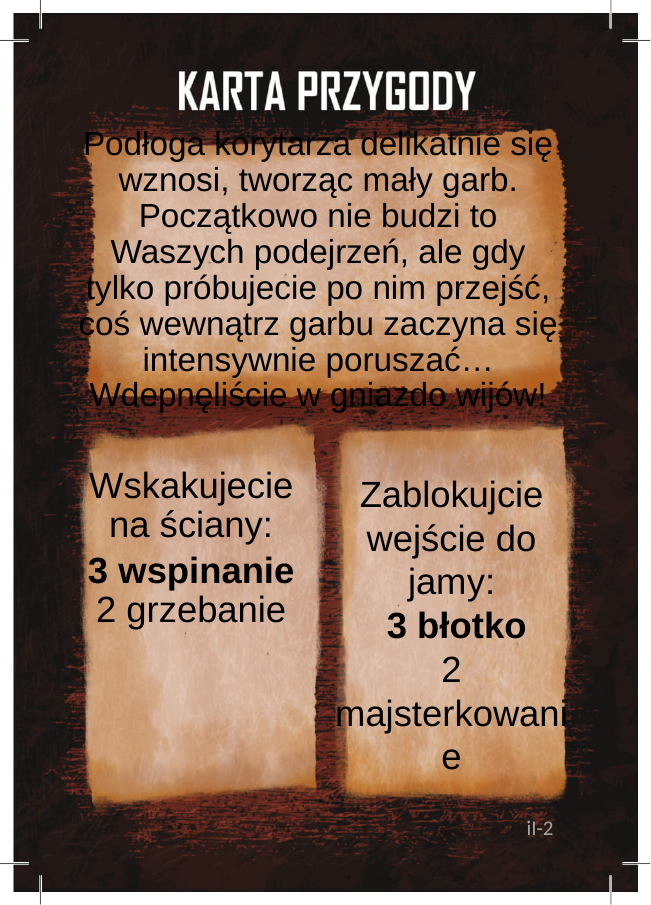

# Podłoga korytarza delikatnie się wznosi, tworząc mały garb. Początkowo nie budzi to Waszych podejrzeń, ale gdy tylko próbujecie po nim przejść, coś wewnątrz garbu zaczyna się intensywnie poruszać… Wdepnęliście w gniazdo wijów!
Wskakujecie na ściany:
3 wspinanie
2 grzebanie
Zablokujcie wejście do jamy:
 3 błotko
2 majsterkowanie
iI-2